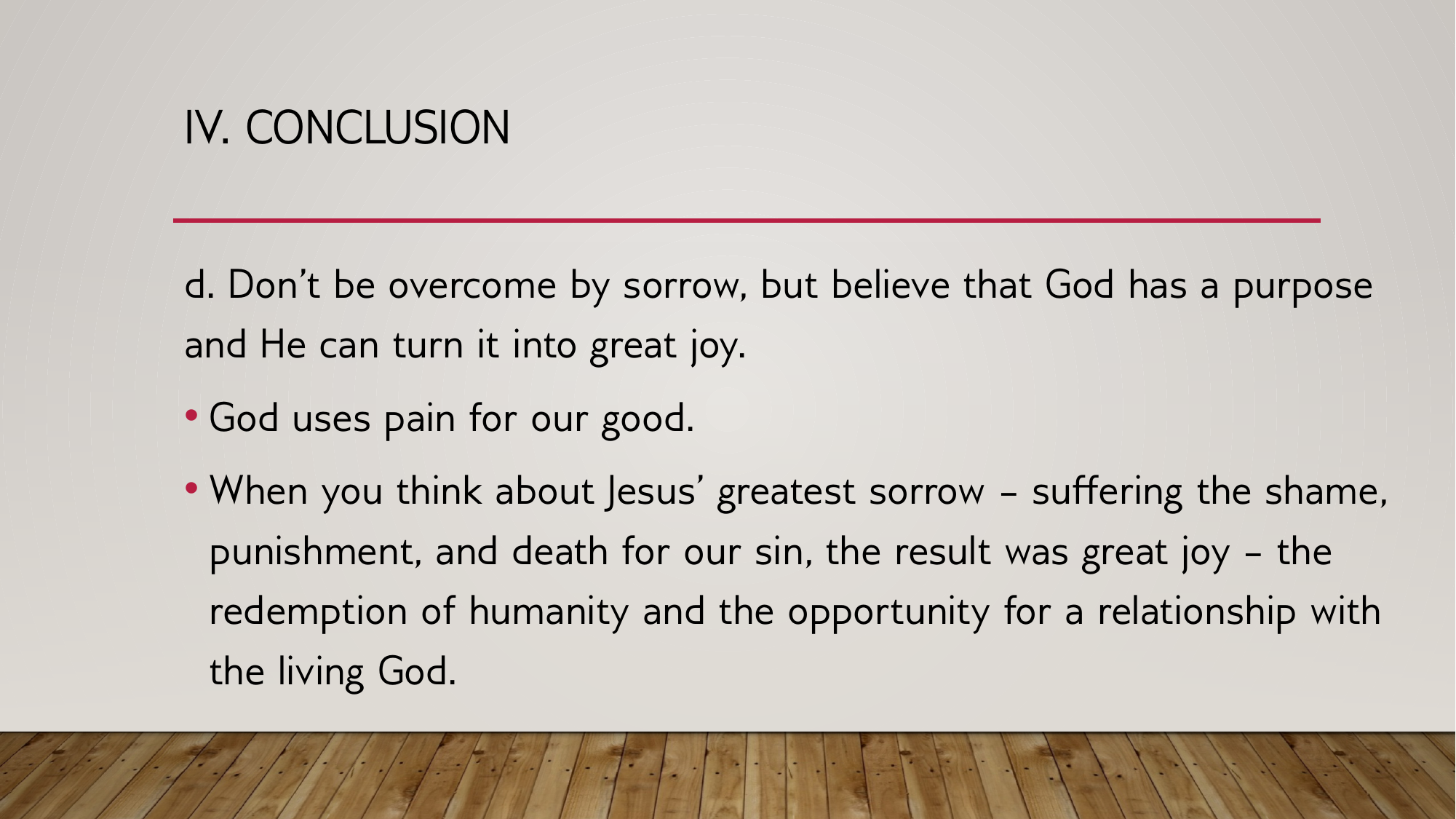

# Iv. conclusion
d. Don’t be overcome by sorrow, but believe that God has a purpose and He can turn it into great joy.
God uses pain for our good.
When you think about Jesus’ greatest sorrow – suffering the shame, punishment, and death for our sin, the result was great joy – the redemption of humanity and the opportunity for a relationship with the living God.